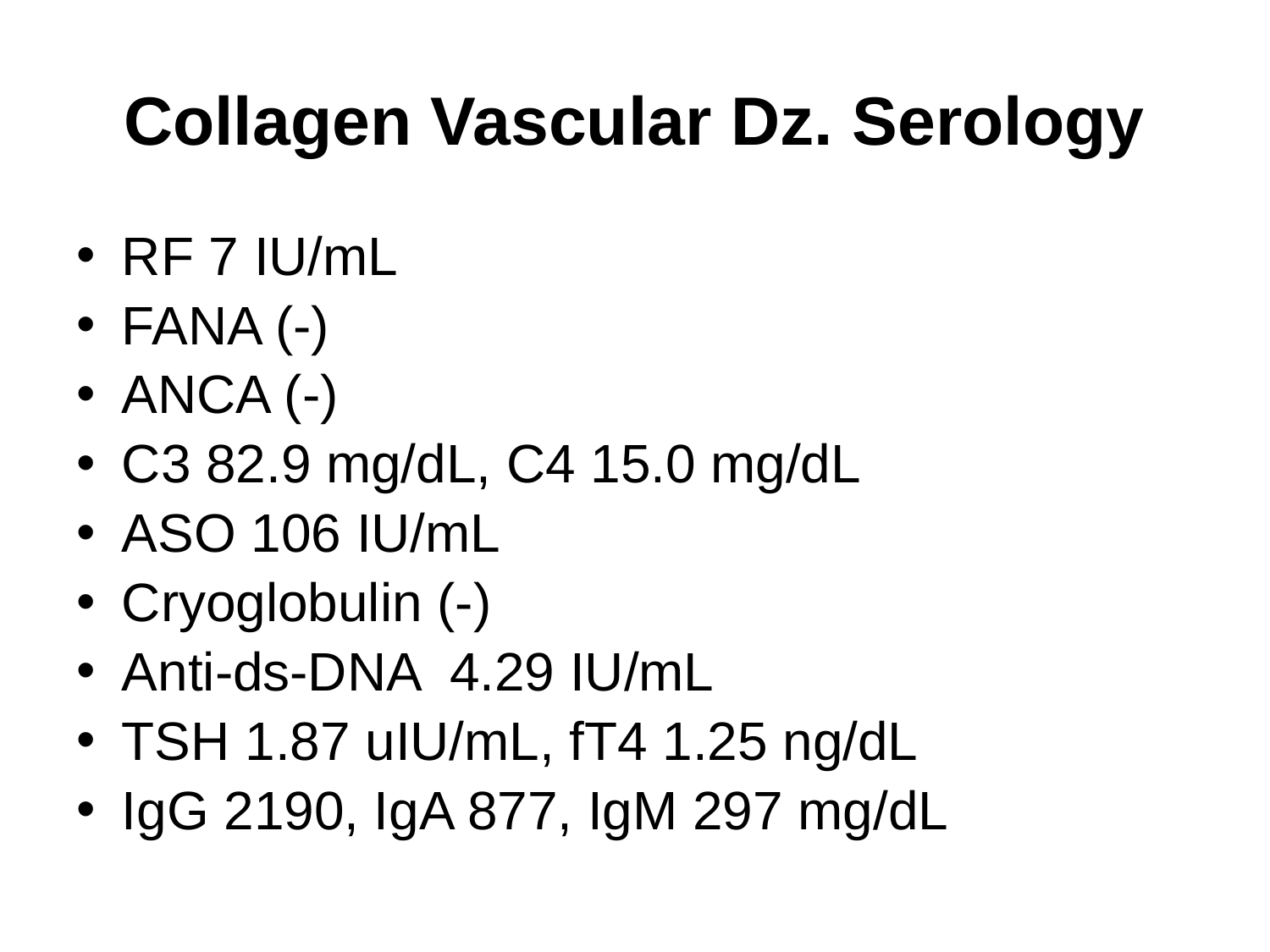

# Collagen Vascular Dz. Serology
RF 7 IU/mL
FANA (-)
ANCA (-)
C3 82.9 mg/dL, C4 15.0 mg/dL
ASO 106 IU/mL
Cryoglobulin (-)
Anti-ds-DNA  4.29 IU/mL
TSH 1.87 uIU/mL, fT4 1.25 ng/dL
IgG 2190, IgA 877, IgM 297 mg/dL